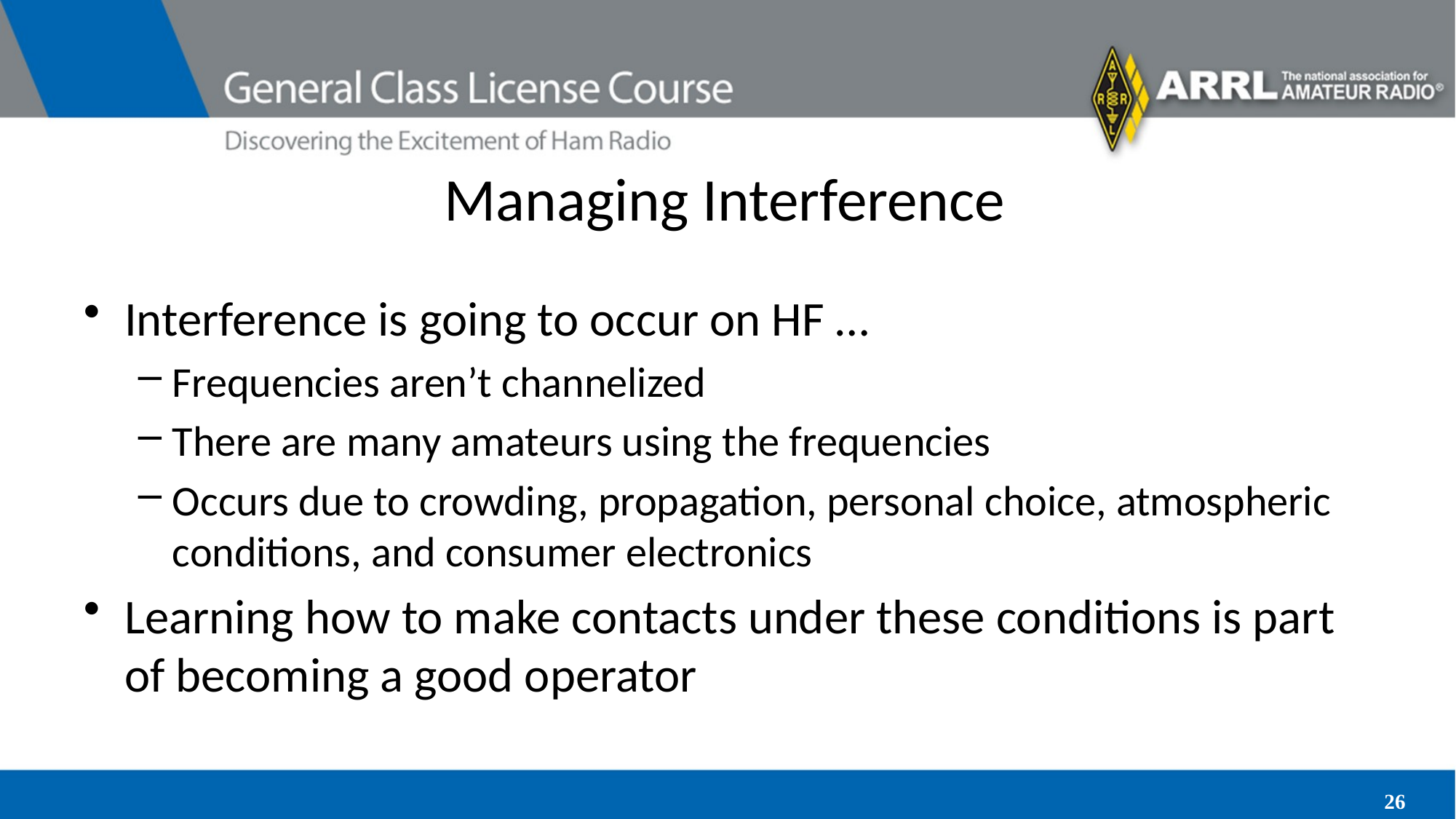

# Managing Interference
Interference is going to occur on HF …
Frequencies aren’t channelized
There are many amateurs using the frequencies
Occurs due to crowding, propagation, personal choice, atmospheric conditions, and consumer electronics
Learning how to make contacts under these conditions is part of becoming a good operator